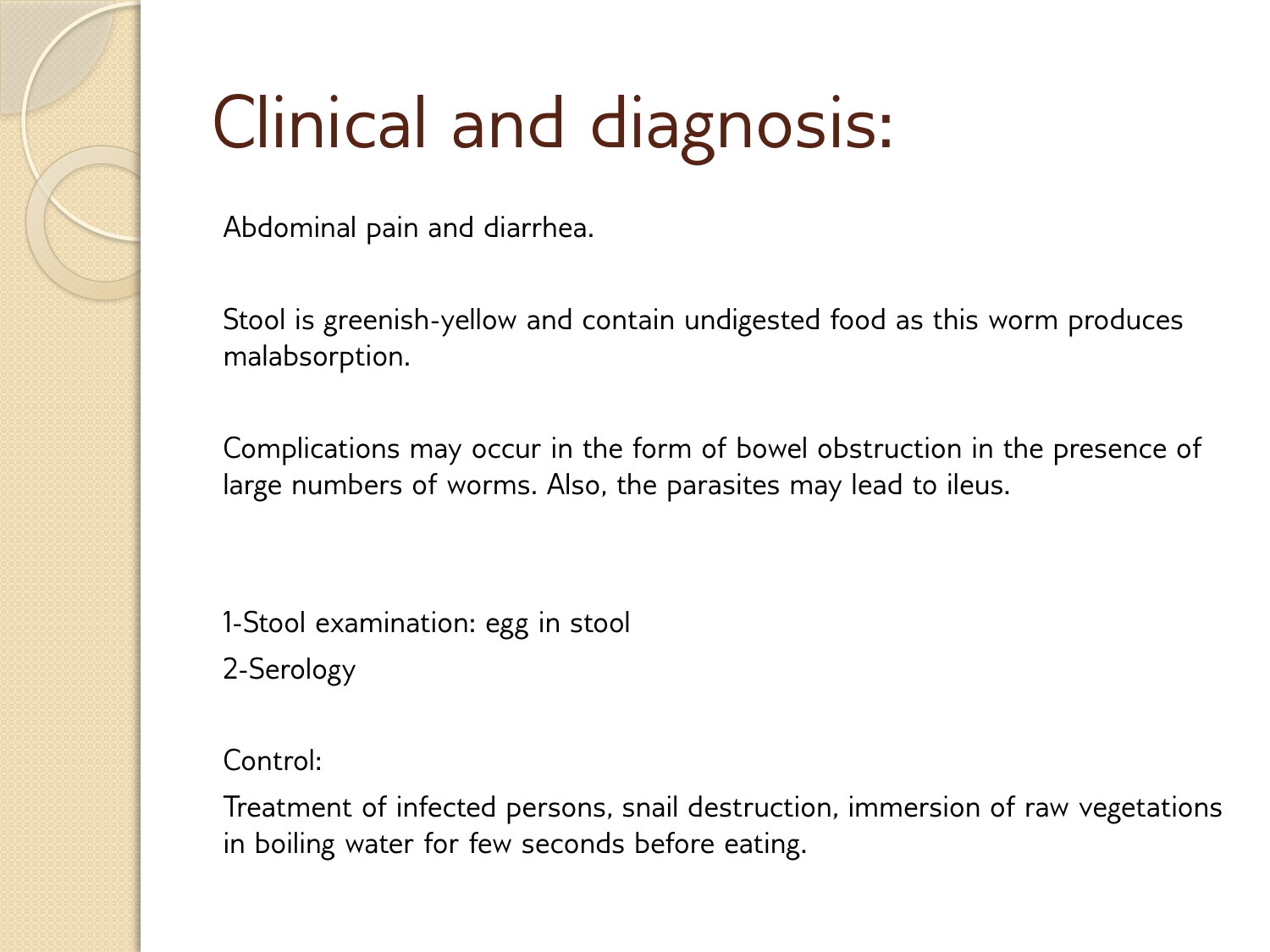

# Clinical and diagnosis:
Abdominal pain and diarrhea.

Stool is greenish-yellow and contain undigested food as this worm produces malabsorption.

Complications may occur in the form of bowel obstruction in the presence of large numbers of worms. Also, the parasites may lead to ileus.

1-Stool examination: egg in stool
2-Serology

Control:
Treatment of infected persons, snail destruction, immersion of raw vegetations in boiling water for few seconds before eating.